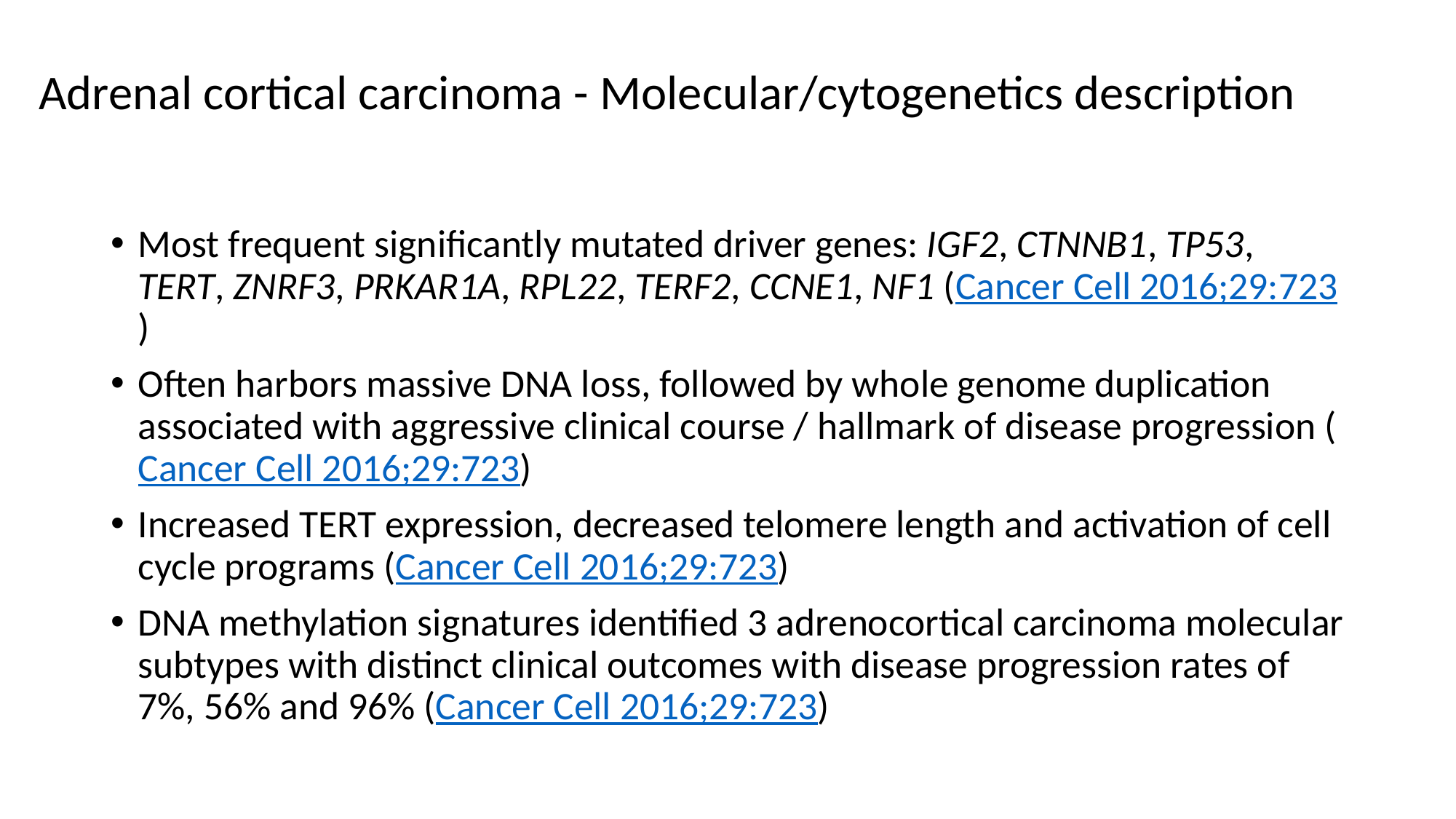

# Adrenal cortical carcinoma - Molecular/cytogenetics description
Most frequent significantly mutated driver genes: IGF2, CTNNB1, TP53, TERT, ZNRF3, PRKAR1A, RPL22, TERF2, CCNE1, NF1 (Cancer Cell 2016;29:723)
Often harbors massive DNA loss, followed by whole genome duplication associated with aggressive clinical course / hallmark of disease progression (Cancer Cell 2016;29:723)
Increased TERT expression, decreased telomere length and activation of cell cycle programs (Cancer Cell 2016;29:723)
DNA methylation signatures identified 3 adrenocortical carcinoma molecular subtypes with distinct clinical outcomes with disease progression rates of 7%, 56% and 96% (Cancer Cell 2016;29:723)